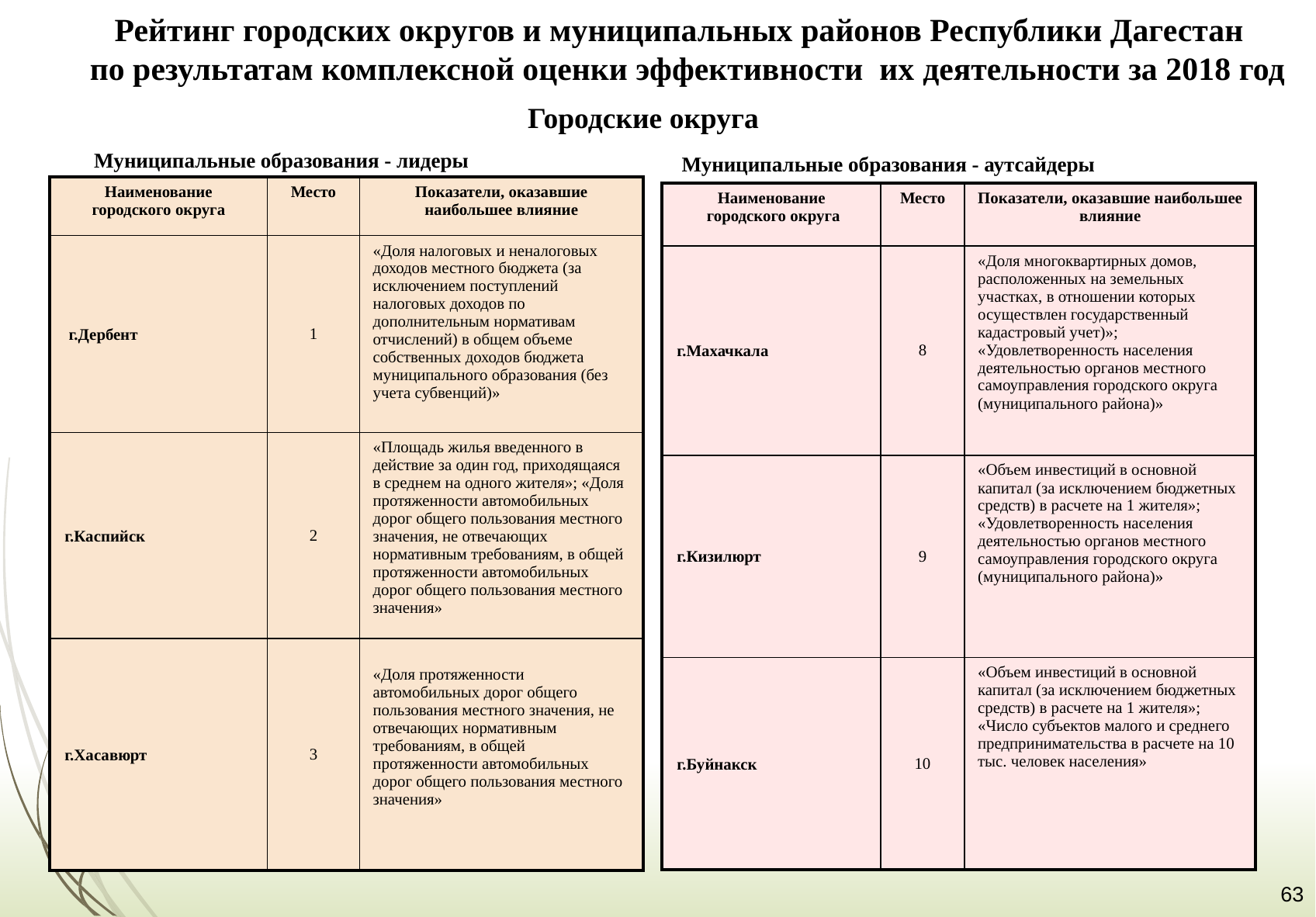

Рейтинг городских округов и муниципальных районов Республики Дагестан
по результатам комплексной оценки эффективности  их деятельности за 2018 год
Городские округа
Муниципальные образования - лидеры
Муниципальные образования - аутсайдеры
| Наименование городского округа | Место | Показатели, оказавшие наибольшее влияние |
| --- | --- | --- |
| г.Дербент | 1 | «Доля налоговых и неналоговых доходов местного бюджета (за исключением поступлений налоговых доходов по дополнительным нормативам отчислений) в общем объеме собственных доходов бюджета муниципального образования (без учета субвенций)» |
| г.Каспийск | 2 | «Площадь жилья введенного в действие за один год, приходящаяся в среднем на одного жителя»; «Доля протяженности автомобильных дорог общего пользования местного значения, не отвечающих нормативным требованиям, в общей протяженности автомобильных дорог общего пользования местного значения» |
| г.Хасавюрт | 3 | «Доля протяженности автомобильных дорог общего пользования местного значения, не отвечающих нормативным требованиям, в общей протяженности автомобильных дорог общего пользования местного значения» |
| Наименование городского округа | Место | Показатели, оказавшие наибольшее влияние |
| --- | --- | --- |
| г.Махачкала | 8 | «Доля многоквартирных домов, расположенных на земельных участках, в отношении которых осуществлен государственный кадастровый учет)»; «Удовлетворенность населения деятельностью органов местного самоуправления городского округа (муниципального района)» |
| г.Кизилюрт | 9 | «Объем инвестиций в основной капитал (за исключением бюджетных средств) в расчете на 1 жителя»; «Удовлетворенность населения деятельностью органов местного самоуправления городского округа (муниципального района)» |
| г.Буйнакск | 10 | «Объем инвестиций в основной капитал (за исключением бюджетных средств) в расчете на 1 жителя»; «Число субъектов малого и среднего предпринимательства в расчете на 10 тыс. человек населения» |
63